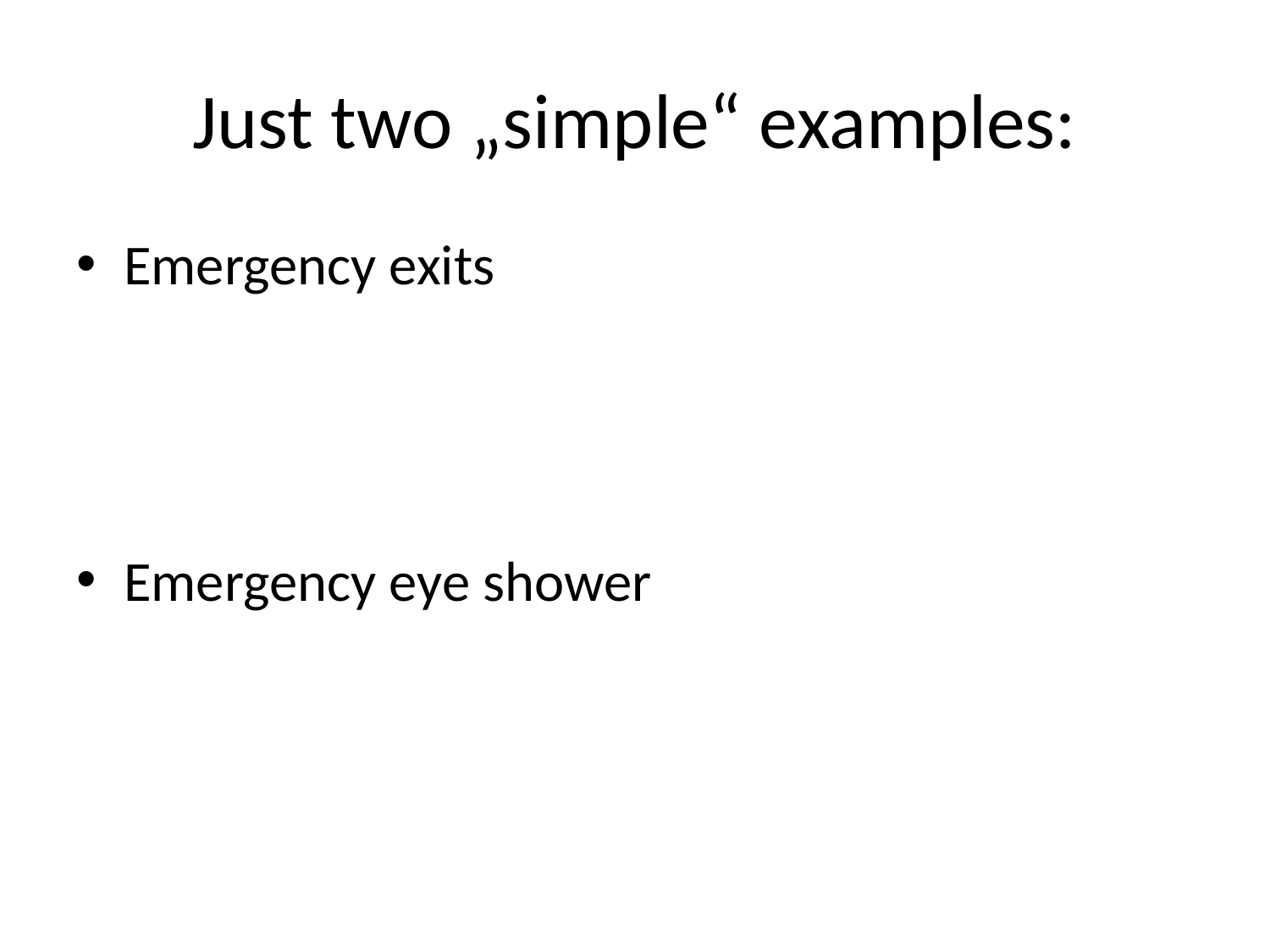

# Just two „simple“ examples:
Emergency exits

Emergency eye shower